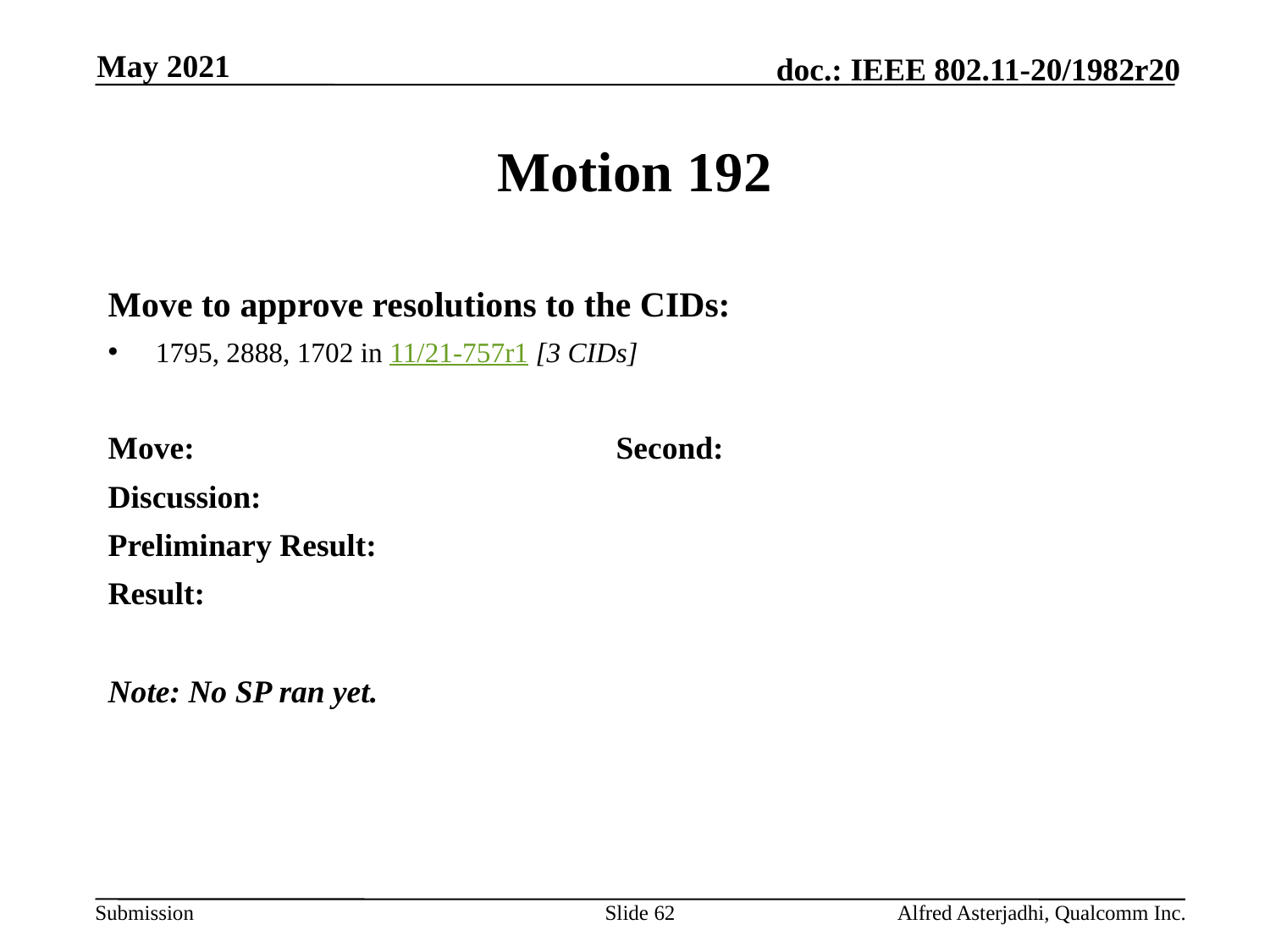

May 2021
# Motion 192
Move to approve resolutions to the CIDs:
1795, 2888, 1702 in 11/21-757r1 [3 CIDs]

Move: 				Second:
Discussion:
Preliminary Result:
Result:

Note: No SP ran yet.
Slide 62
Alfred Asterjadhi, Qualcomm Inc.